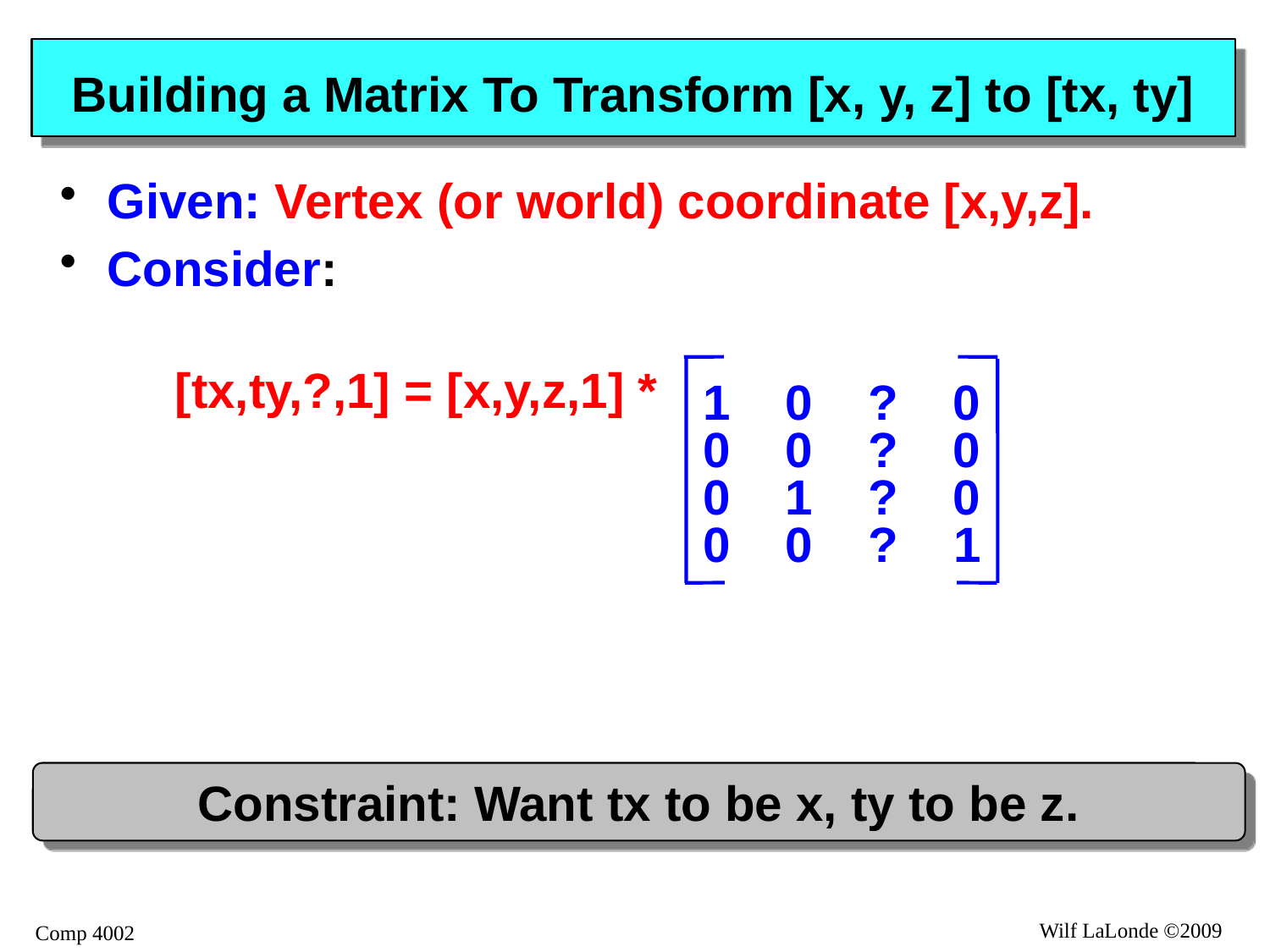

# Building a Matrix To Transform [x, y, z] to [tx, ty]
Given: Vertex (or world) coordinate [x,y,z].
Consider:

1    0    ?    0
0    0    ?    0
0    1    ?    0
0    0    ?     1
[tx,ty,?,1] = [x,y,z,1] *

Constraint: Want tx to be x, ty to be z.